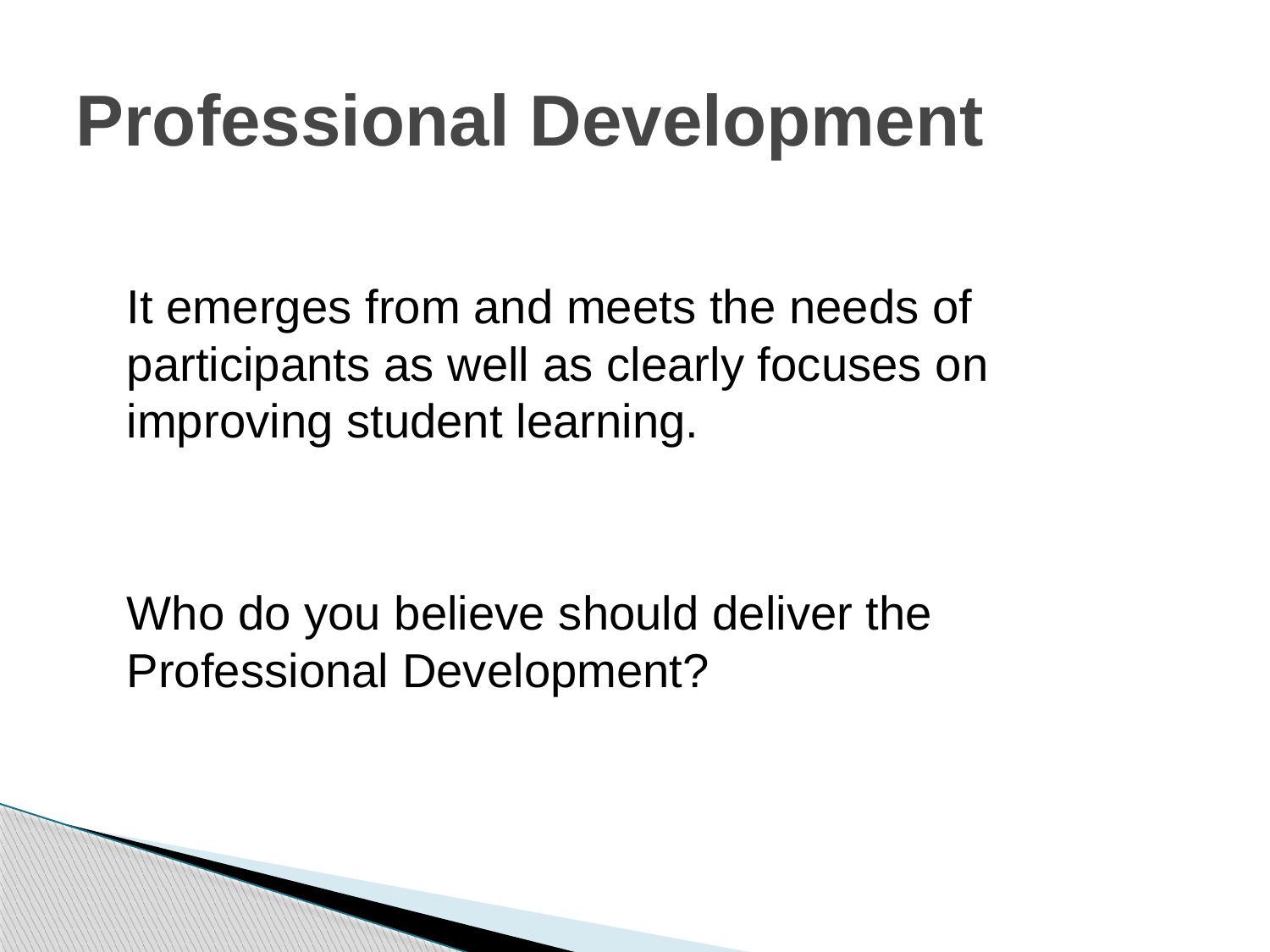

# Professional Development

	It emerges from and meets the needs of participants as well as clearly focuses on improving student learning.

	Who do you believe should deliver the Professional Development?